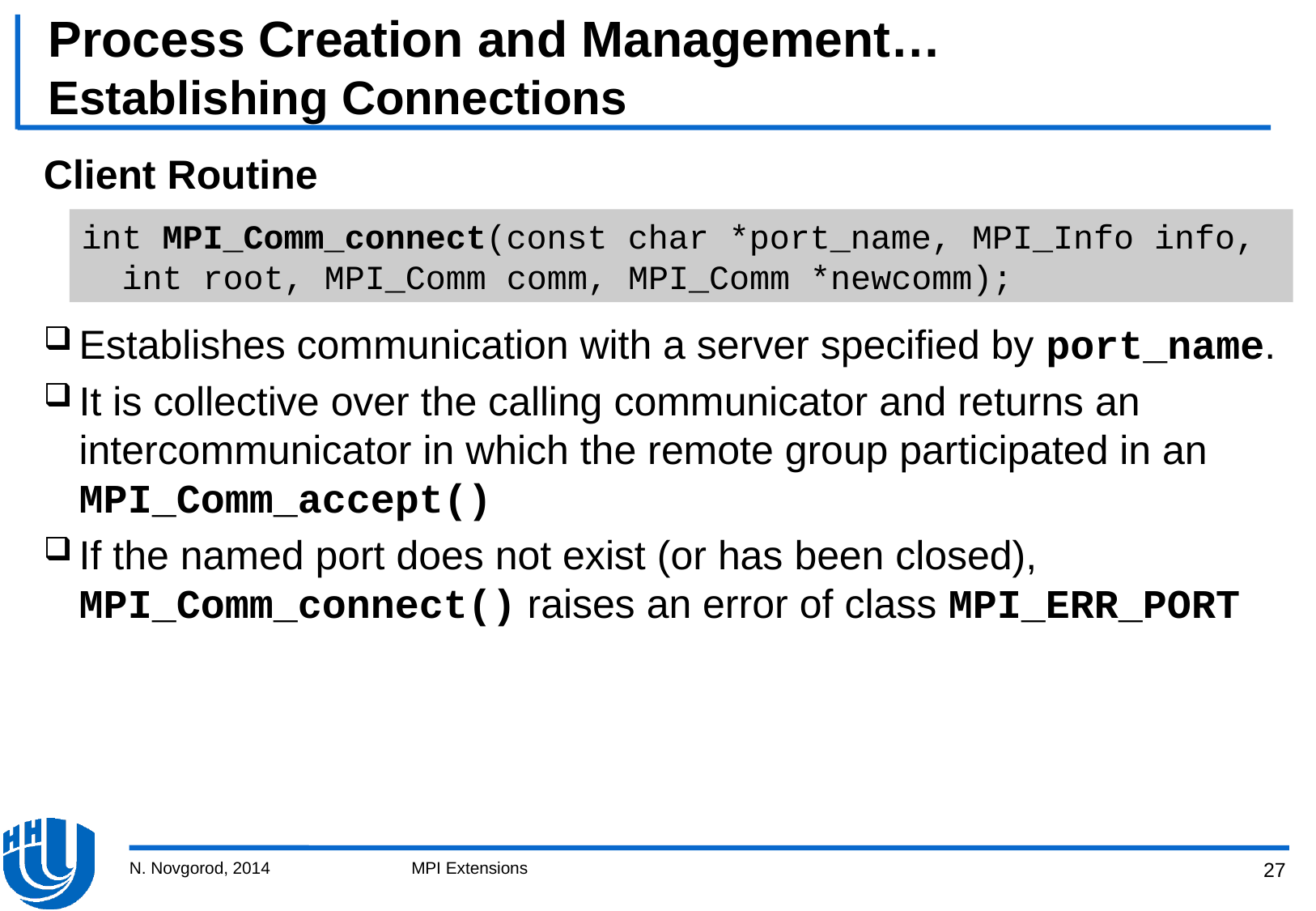

# Process Creation and Management… Establishing Connections
Client Routine

Establishes communication with a server specified by port_name.
It is collective over the calling communicator and returns an intercommunicator in which the remote group participated in an MPI_Comm_accept()
If the named port does not exist (or has been closed), MPI_Comm_connect() raises an error of class MPI_ERR_PORT
int MPI_Comm_connect(const char *port_name, MPI_Info info,
  int root, MPI_Comm comm, MPI_Comm *newcomm);
N. Novgorod, 2014
MPI Extensions
27